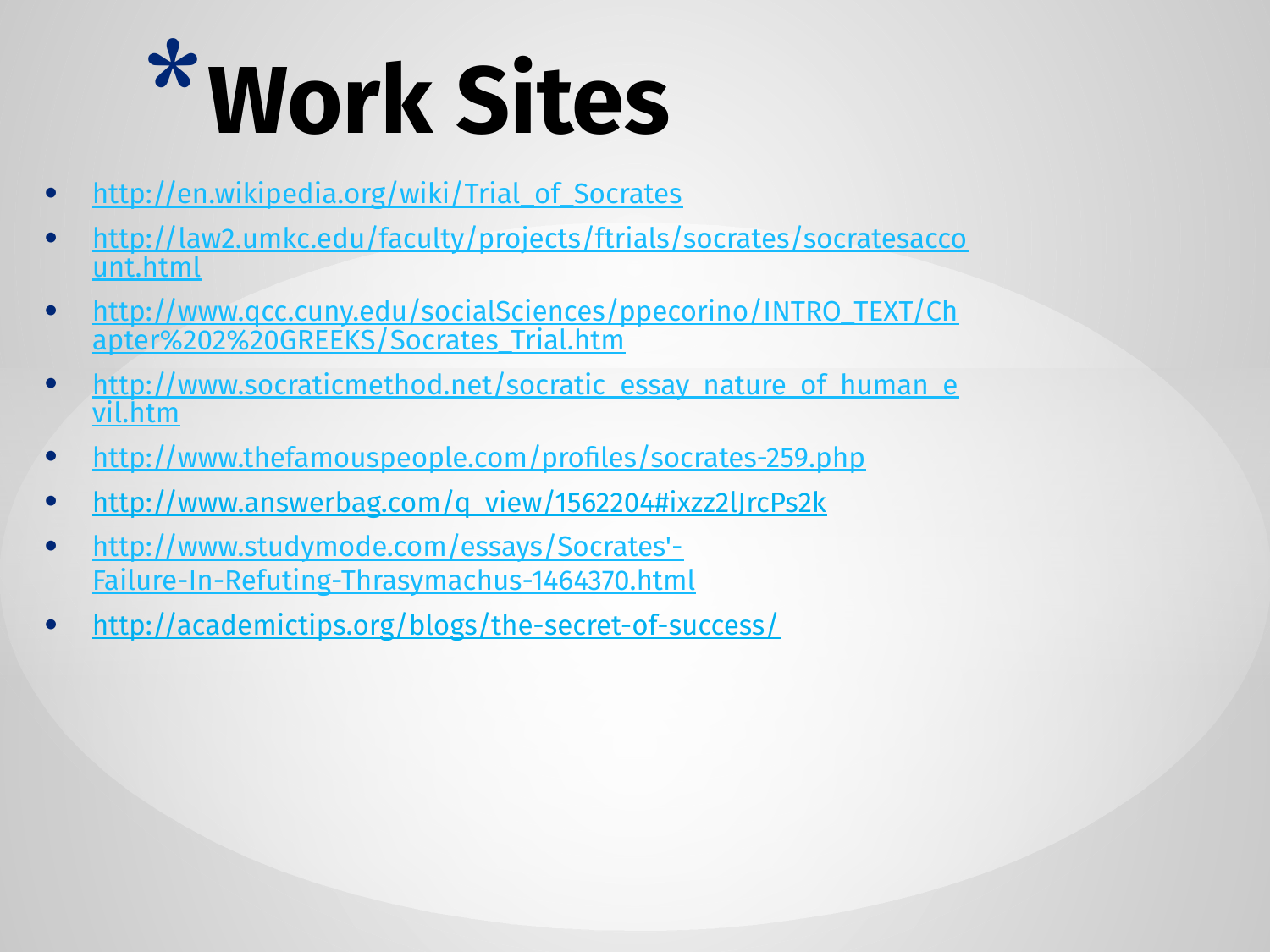

# Work Sites
http://en.wikipedia.org/wiki/Trial_of_Socrates
http://law2.umkc.edu/faculty/projects/ftrials/socrates/socratesaccount.html
http://www.qcc.cuny.edu/socialSciences/ppecorino/INTRO_TEXT/Chapter%202%20GREEKS/Socrates_Trial.htm
http://www.socraticmethod.net/socratic_essay_nature_of_human_evil.htm
http://www.thefamouspeople.com/profiles/socrates-259.php
http://www.answerbag.com/q_view/1562204#ixzz2lJrcPs2k
http://www.studymode.com/essays/Socrates'-Failure-In-Refuting-Thrasymachus-1464370.html
http://academictips.org/blogs/the-secret-of-success/